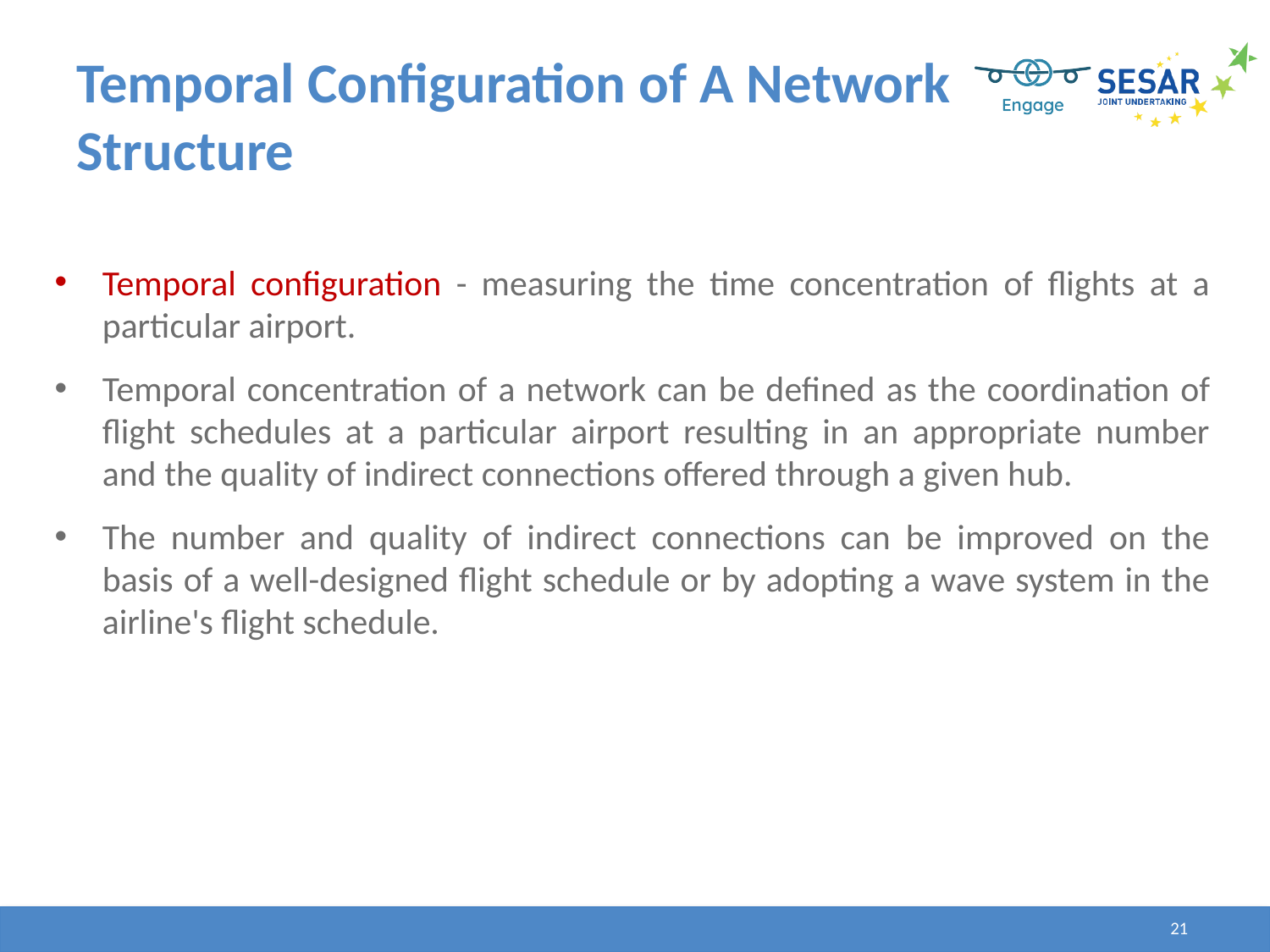

# Temporal Configuration of A Network Structure
Temporal configuration - measuring the time concentration of flights at a particular airport.
Temporal concentration of a network can be defined as the coordination of flight schedules at a particular airport resulting in an appropriate number and the quality of indirect connections offered through a given hub.
The number and quality of indirect connections can be improved on the basis of a well-designed flight schedule or by adopting a wave system in the airline's flight schedule.

21